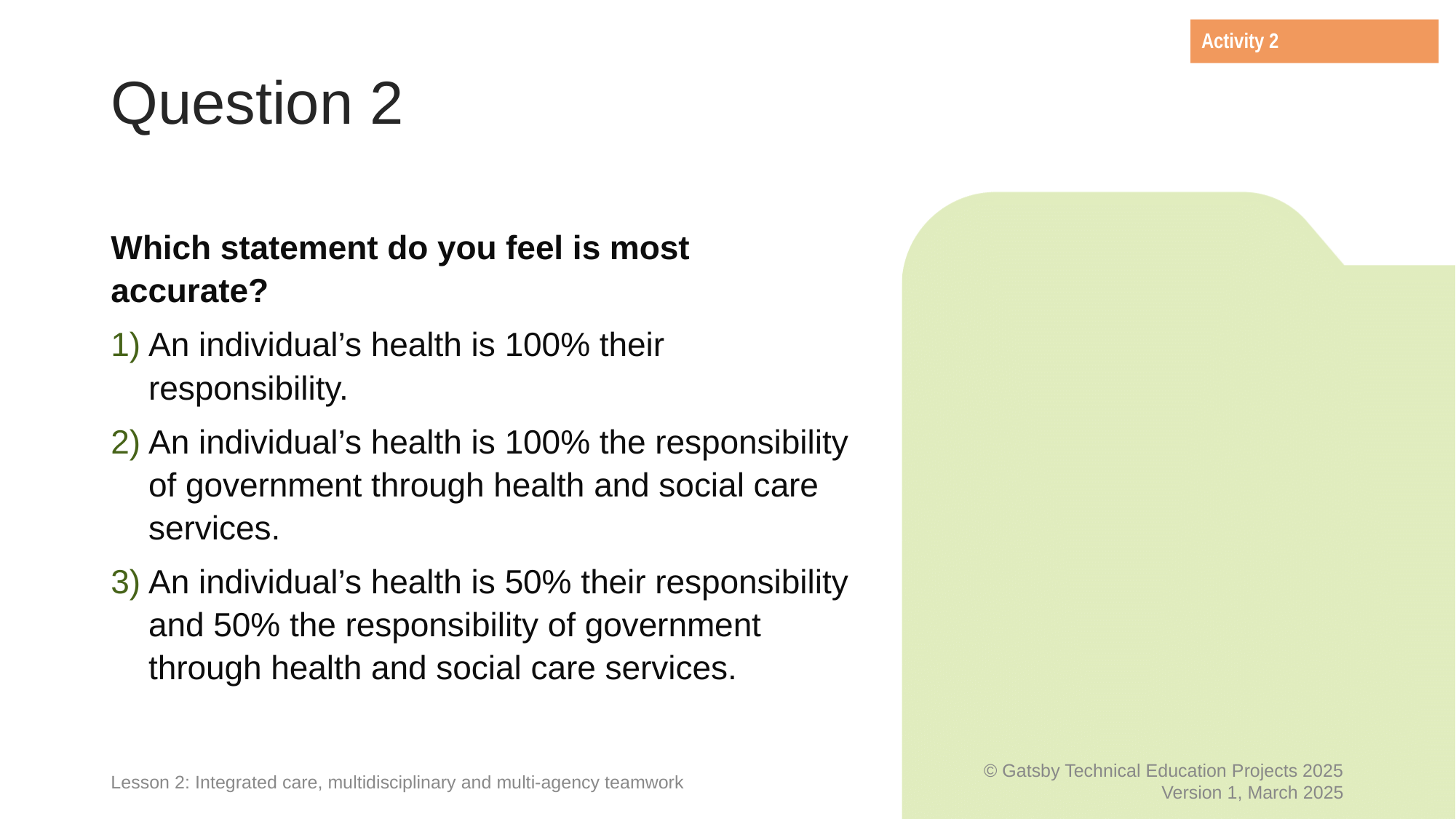

Activity 2
# Question 2
Which statement do you feel is most accurate?
An individual’s health is 100% their responsibility.
An individual’s health is 100% the responsibility of government through health and social care services.
An individual’s health is 50% their responsibility and 50% the responsibility of government through health and social care services.
Lesson 2: Integrated care, multidisciplinary and multi-agency teamwork